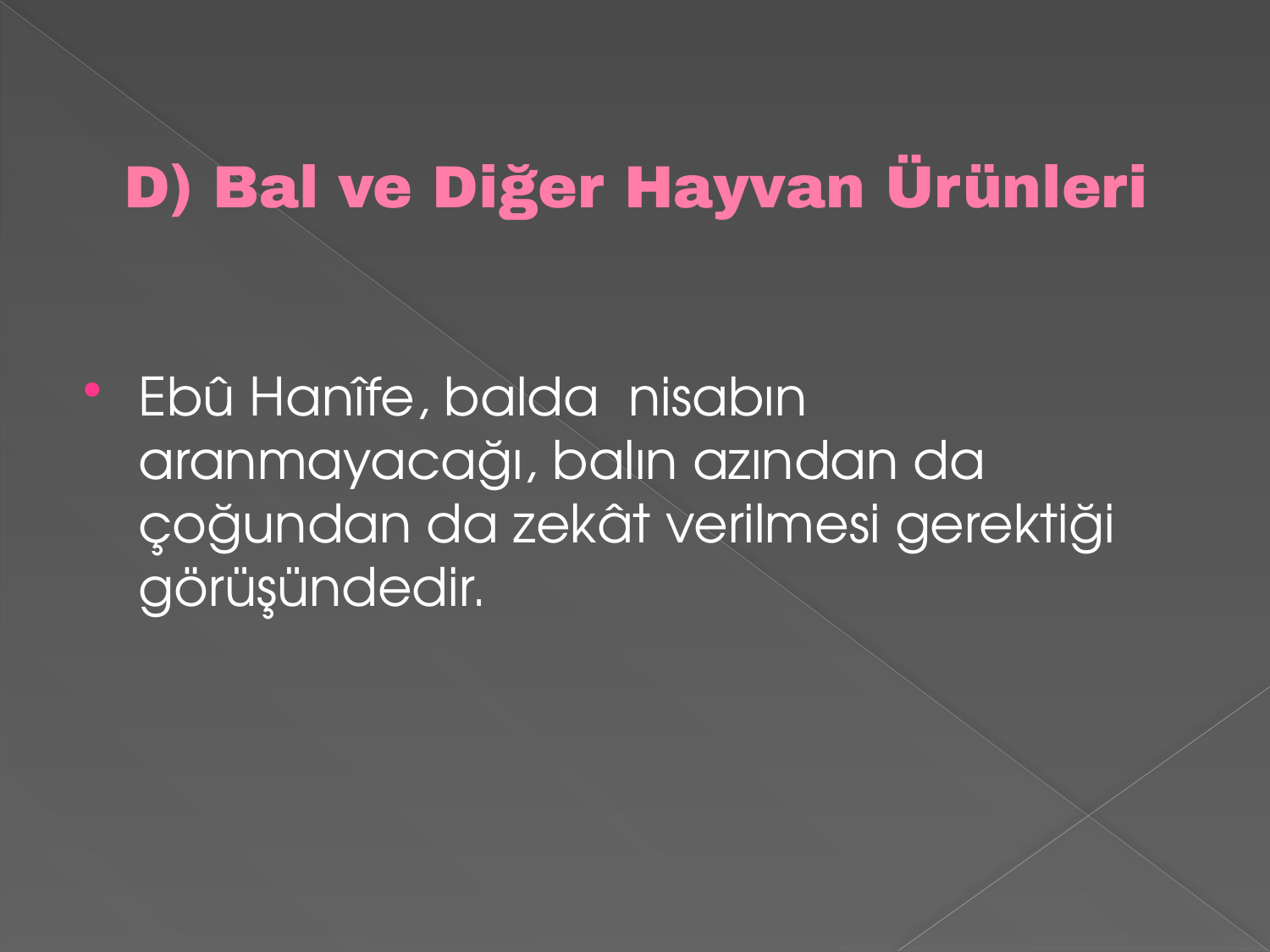

# D) Bal ve Diğer Hayvan Ürünleri
Ebû Hanîfe, balda  nisabın aranmayacağı, balın azından da çoğundan da zekât verilmesi gerektiği görüşündedir.